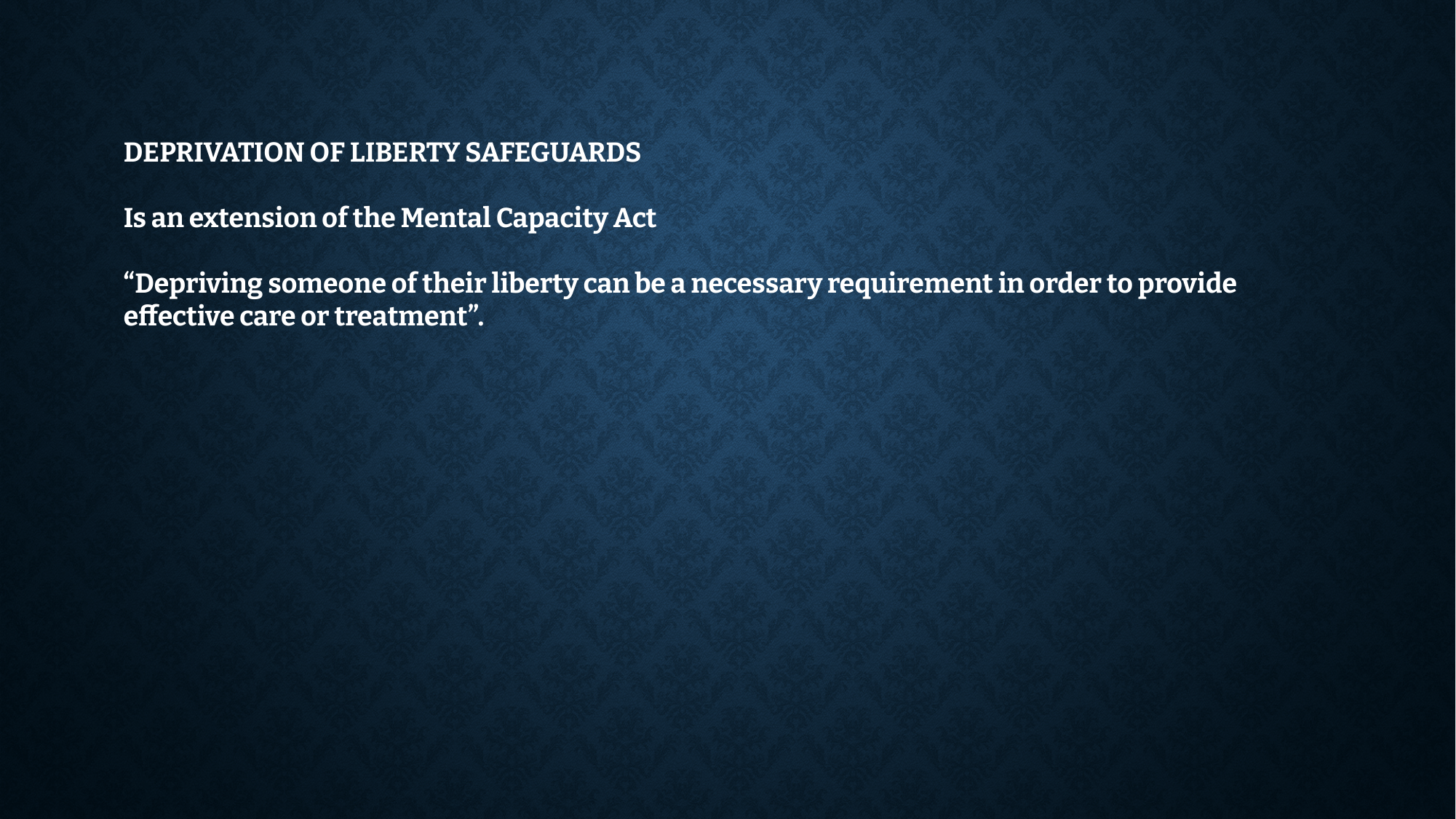

DEPRIVATION OF LIBERTY SAFEGUARDS

Is an extension of the Mental Capacity Act

“Depriving someone of their liberty can be a necessary requirement in order to provide effective care or treatment”.